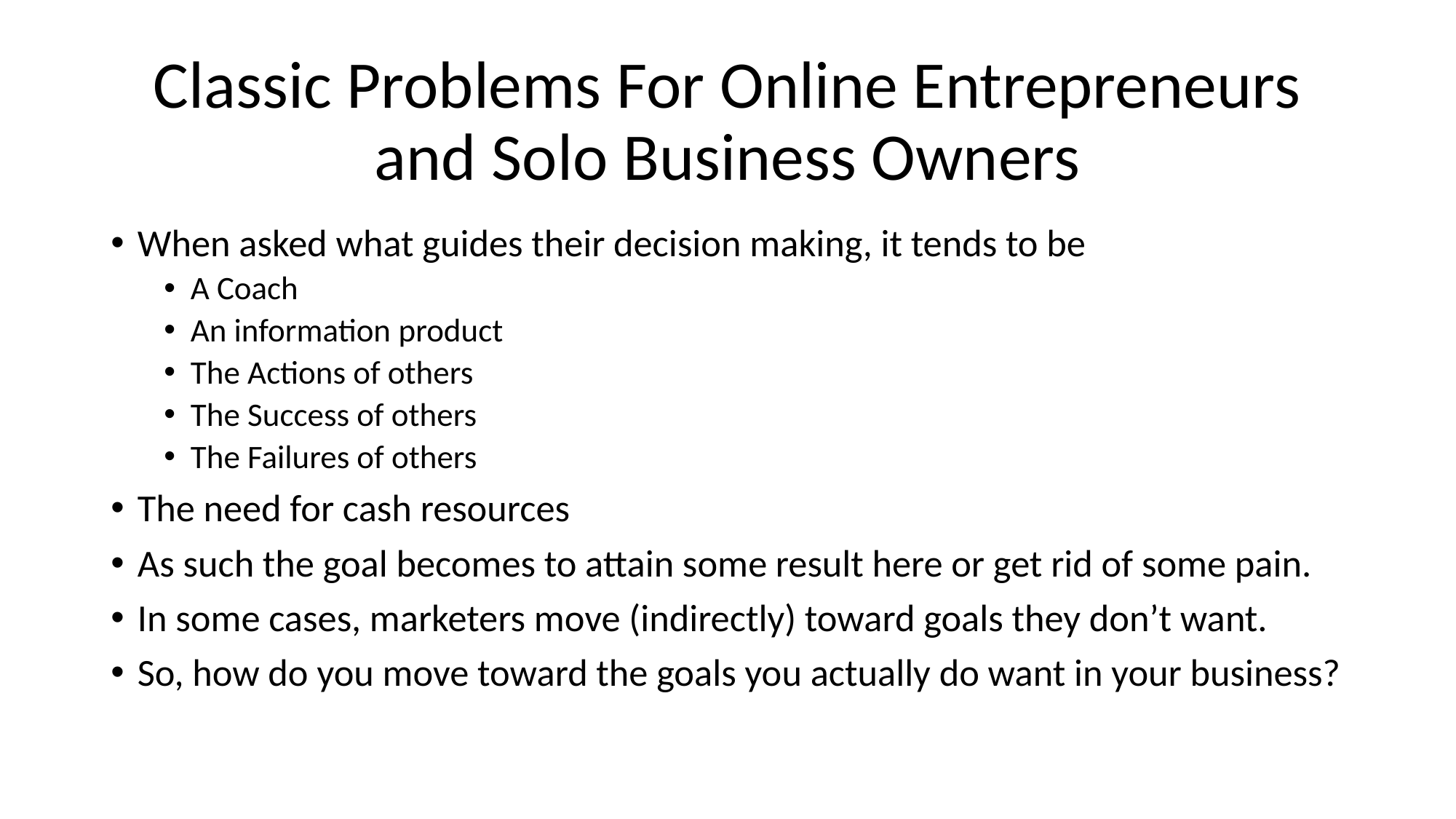

# Classic Problems For Online Entrepreneurs and Solo Business Owners
When asked what guides their decision making, it tends to be
A Coach
An information product
The Actions of others
The Success of others
The Failures of others
The need for cash resources
As such the goal becomes to attain some result here or get rid of some pain.
In some cases, marketers move (indirectly) toward goals they don’t want.
So, how do you move toward the goals you actually do want in your business?